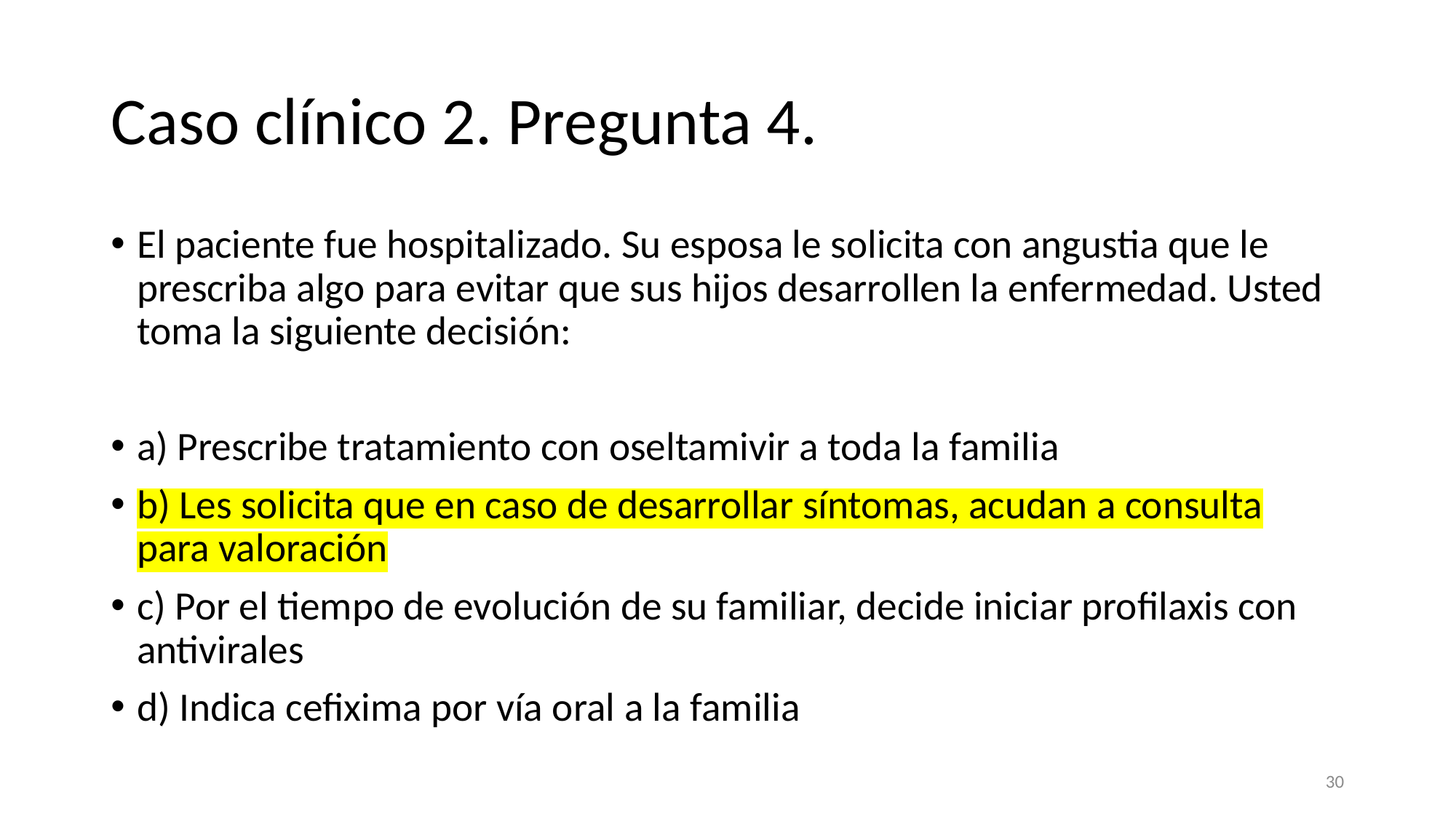

# Caso clínico 2. Pregunta 4.
El paciente fue hospitalizado. Su esposa le solicita con angustia que le prescriba algo para evitar que sus hijos desarrollen la enfermedad. Usted toma la siguiente decisión:

a) Prescribe tratamiento con oseltamivir a toda la familia
b) Les solicita que en caso de desarrollar síntomas, acudan a consulta para valoración
c) Por el tiempo de evolución de su familiar, decide iniciar profilaxis con antivirales
d) Indica cefixima por vía oral a la familia
30